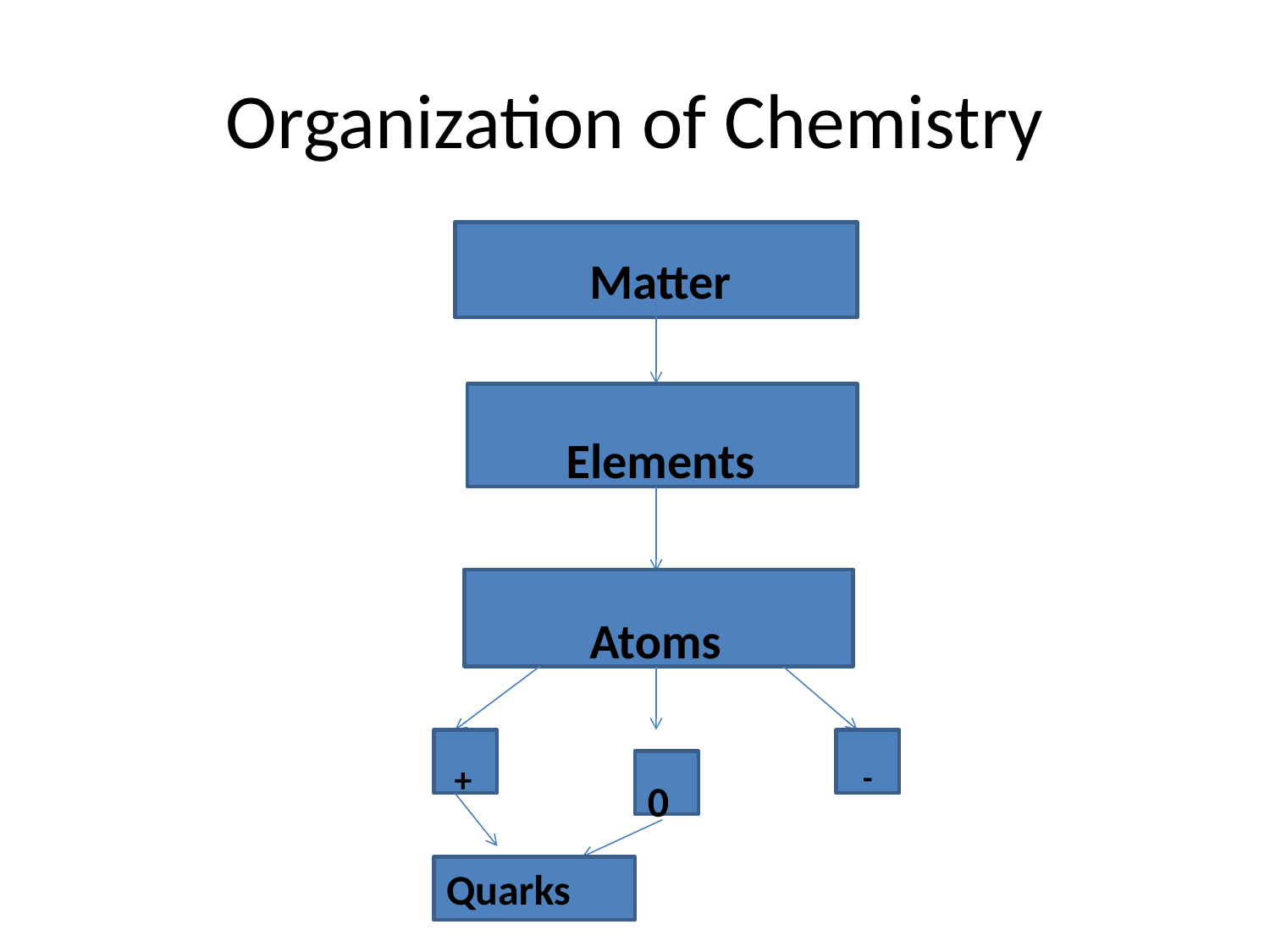

# Organization of Chemistry
MM

         Matter

     Elements

         Atoms

 +

  -
0

Quarks